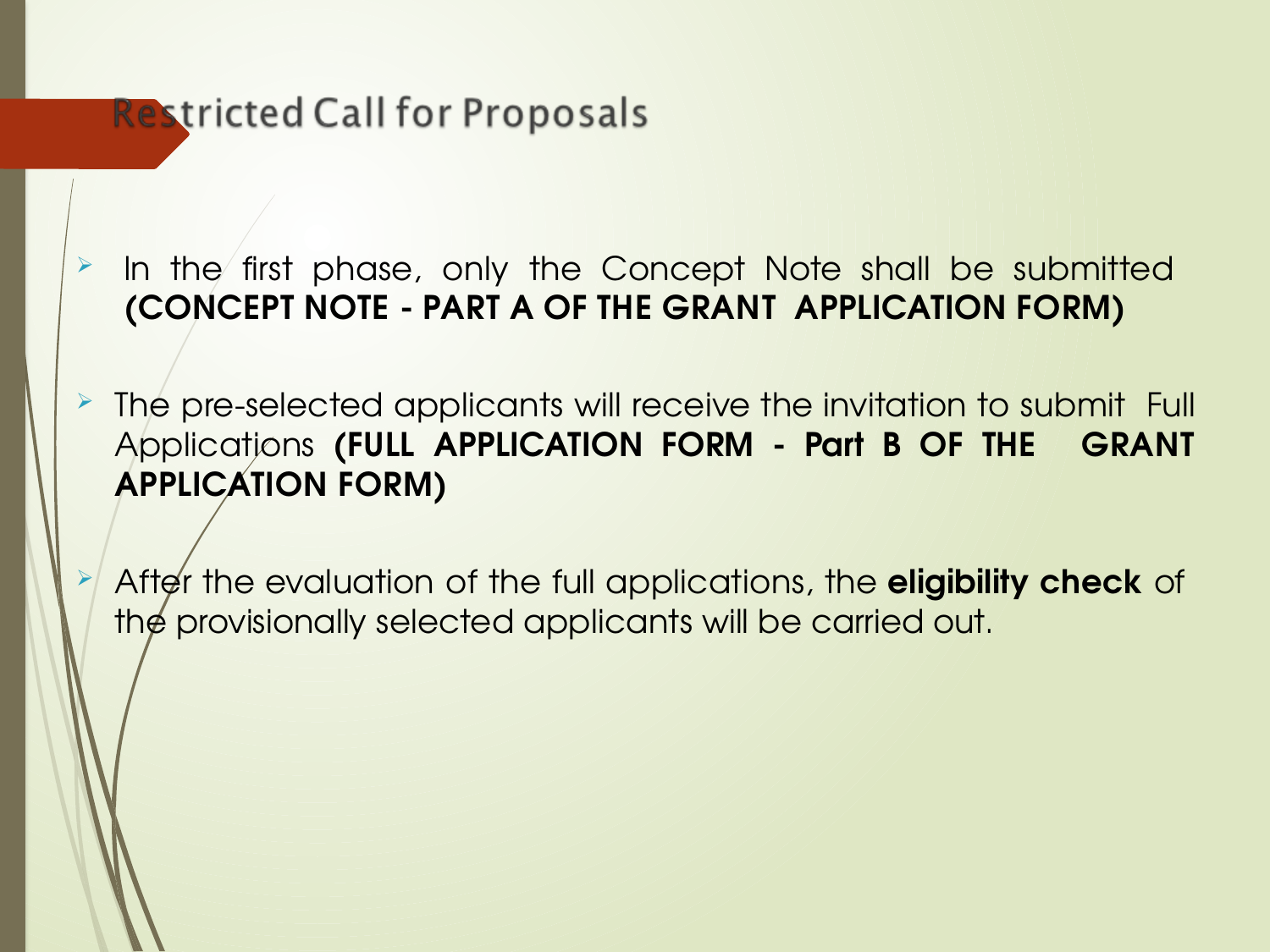

In the first phase, only the Concept Note shall be submitted  (CONCEPT NOTE - PART A OF THE GRANT APPLICATION FORM)

The pre-selected applicants will receive the invitation to submit  Full Applications (FULL APPLICATION FORM - Part B OF THE  GRANT APPLICATION FORM)

After the evaluation of the full applications, the eligibility check of  the provisionally selected applicants will be carried out.